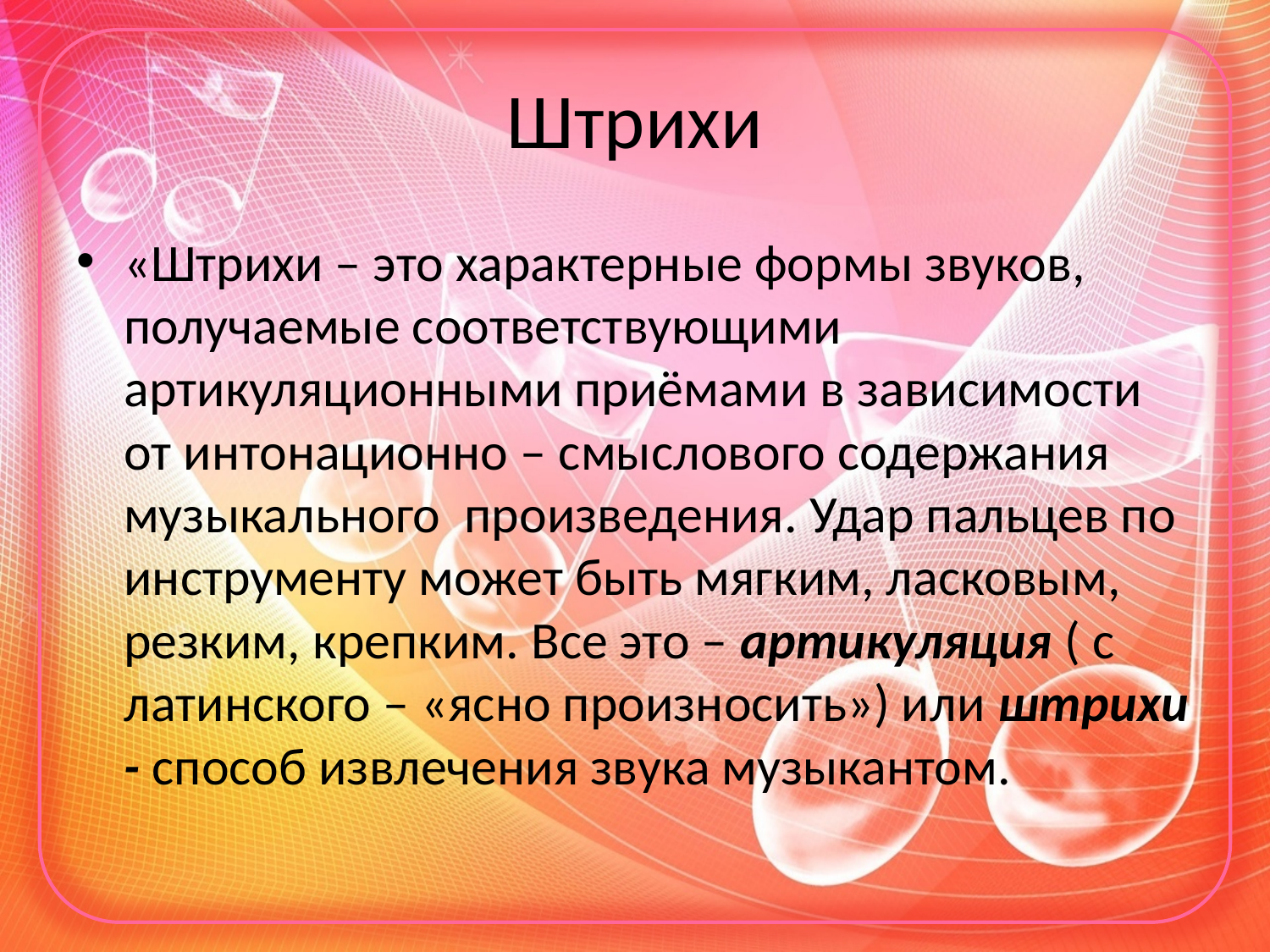

# Штрихи
«Штрихи – это характерные формы звуков, получаемые соответствующими артикуляционными приёмами в зависимости от интонационно – смыслового содержания музыкального  произведения. Удар пальцев по инструменту может быть мягким, ласковым, резким, крепким. Все это – артикуляция ( с латинского – «ясно произносить») или штрихи - способ извлечения звука музыкантом.